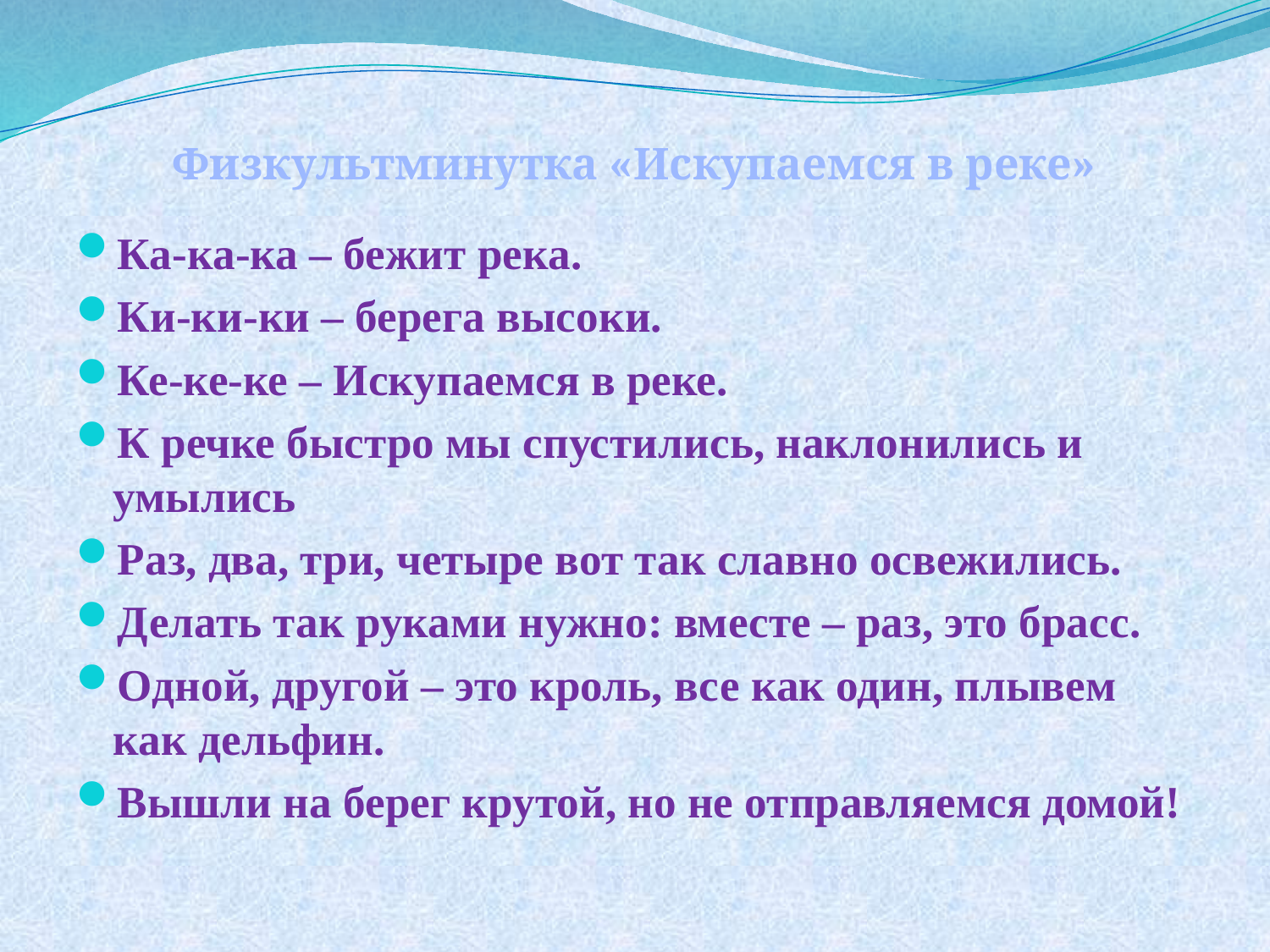

# Физкультминутка «Искупаемся в реке»
Ка-ка-ка – бежит река.
Ки-ки-ки – берега высоки.
Ке-ке-ке – Искупаемся в реке.
К речке быстро мы спустились, наклонились и умылись
Раз, два, три, четыре вот так славно освежились.
Делать так руками нужно: вместе – раз, это брасс.
Одной, другой – это кроль, все как один, плывем как дельфин.
Вышли на берег крутой, но не отправляемся домой!